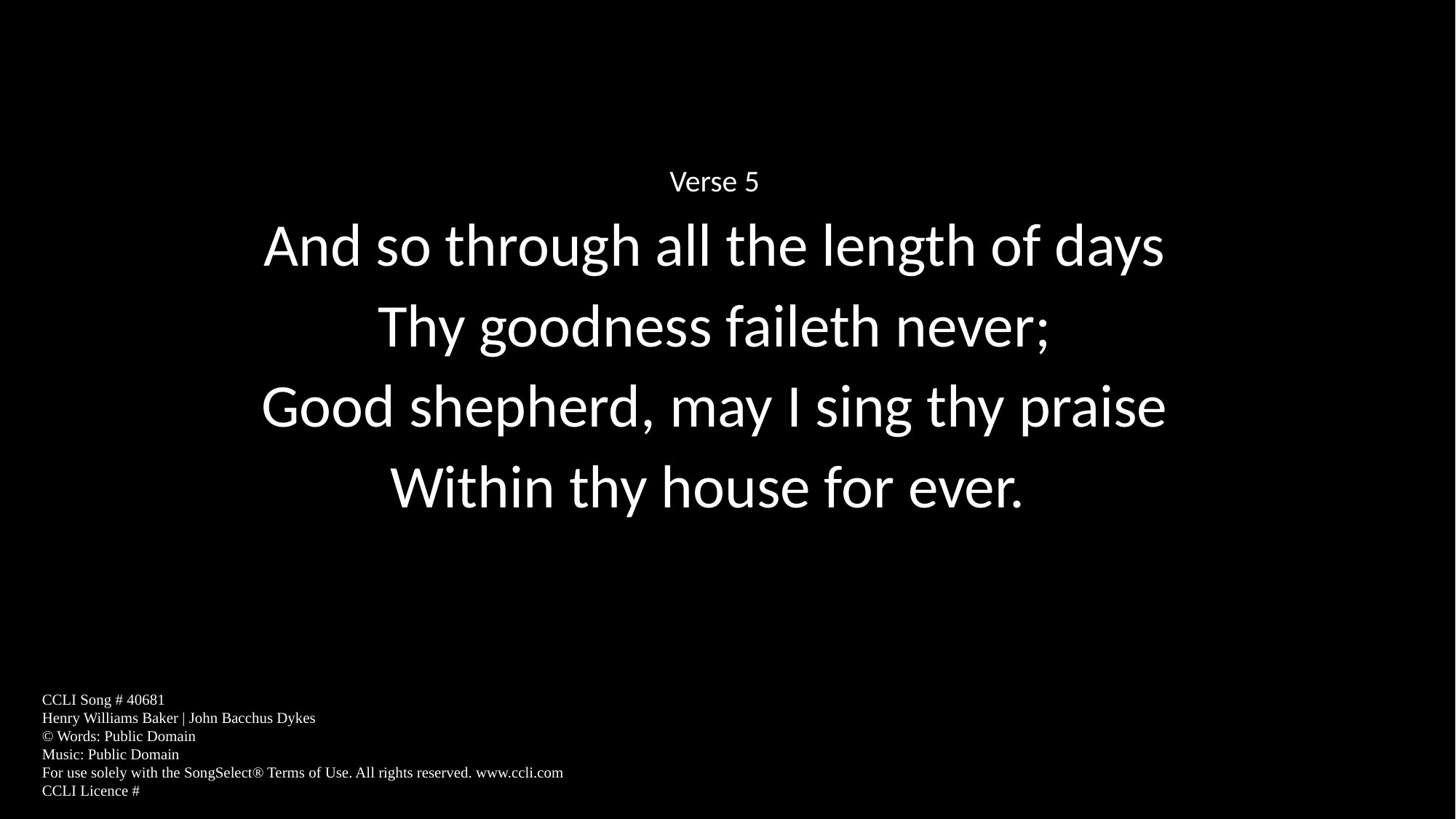

Verse 5
And so through all the length of days
Thy goodness faileth never;
Good shepherd, may I sing thy praise
Within thy house for ever.
CCLI Song # 40681
Henry Williams Baker | John Bacchus Dykes
© Words: Public Domain
Music: Public Domain
For use solely with the SongSelect® Terms of Use. All rights reserved. www.ccli.com
CCLI Licence #